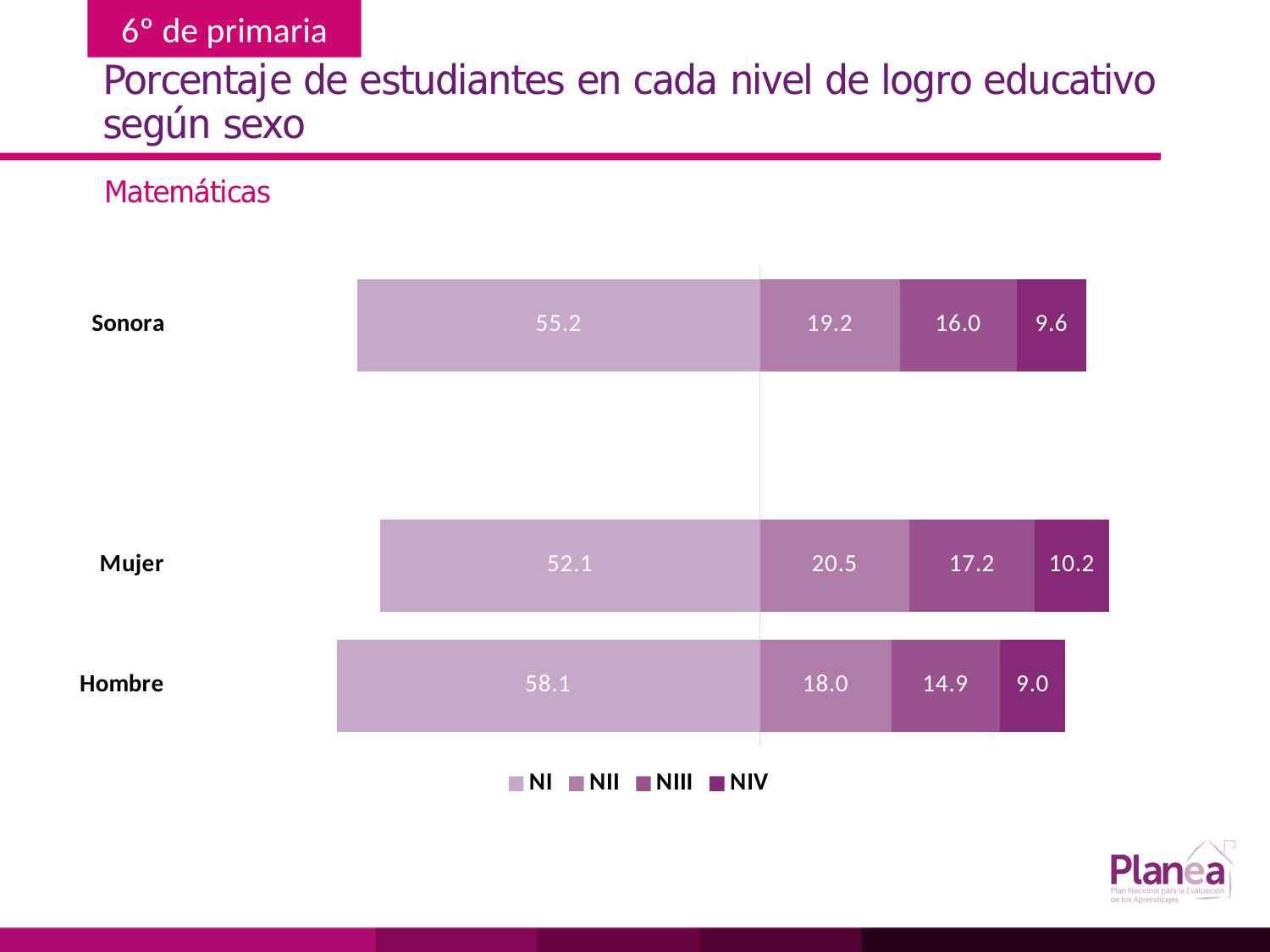

# Porcentaje de estudiantes en cada nivel de logro educativo según sexo

Matemáticas

### Chart

| Category |  |  |  |  |
|---|---|---|---|---|
| Hombre | -58.1 | 18.0 | 14.9 | 9.0 |
| Mujer | -52.1 | 20.5 | 17.2 | 10.2 |
|  | None | None | None | None |
| Sonora | -55.2 | 19.2 | 16.0 | 9.6 |